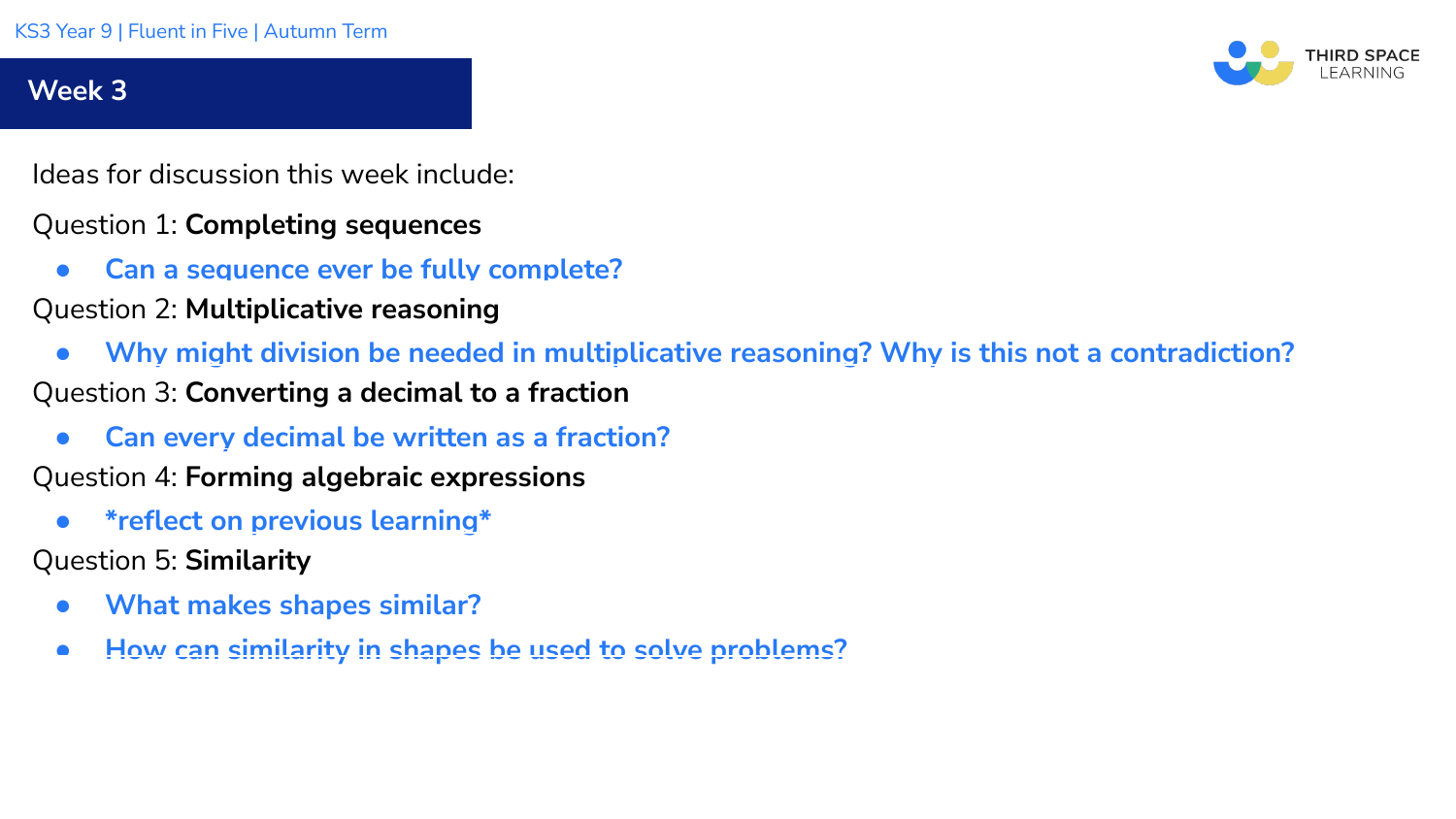

Week 3
| Ideas for discussion this week include: |
| --- |
| Question 1: Completing sequences Can a sequence ever be fully complete? |
| Question 2: Multiplicative reasoning Why might division be needed in multiplicative reasoning? Why is this not a contradiction? |
| Question 3: Converting a decimal to a fraction Can every decimal be written as a fraction? |
| Question 4: Forming algebraic expressions \*reflect on previous learning\* |
| Question 5: Similarity What makes shapes similar? How can similarity in shapes be used to solve problems? |